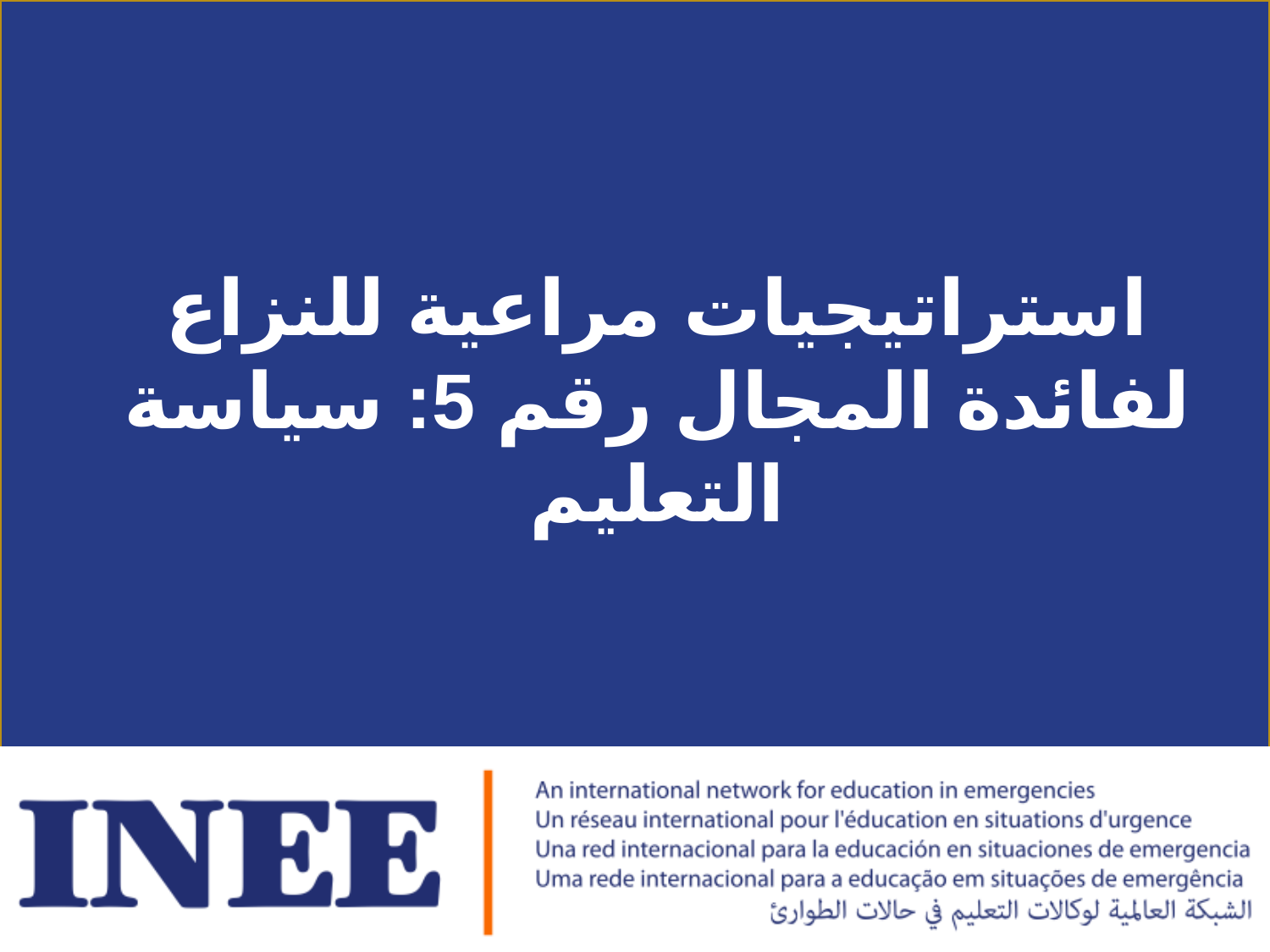

# استراتيجيات مراعية للنزاع لفائدة المجال رقم 5: سياسة التعليم